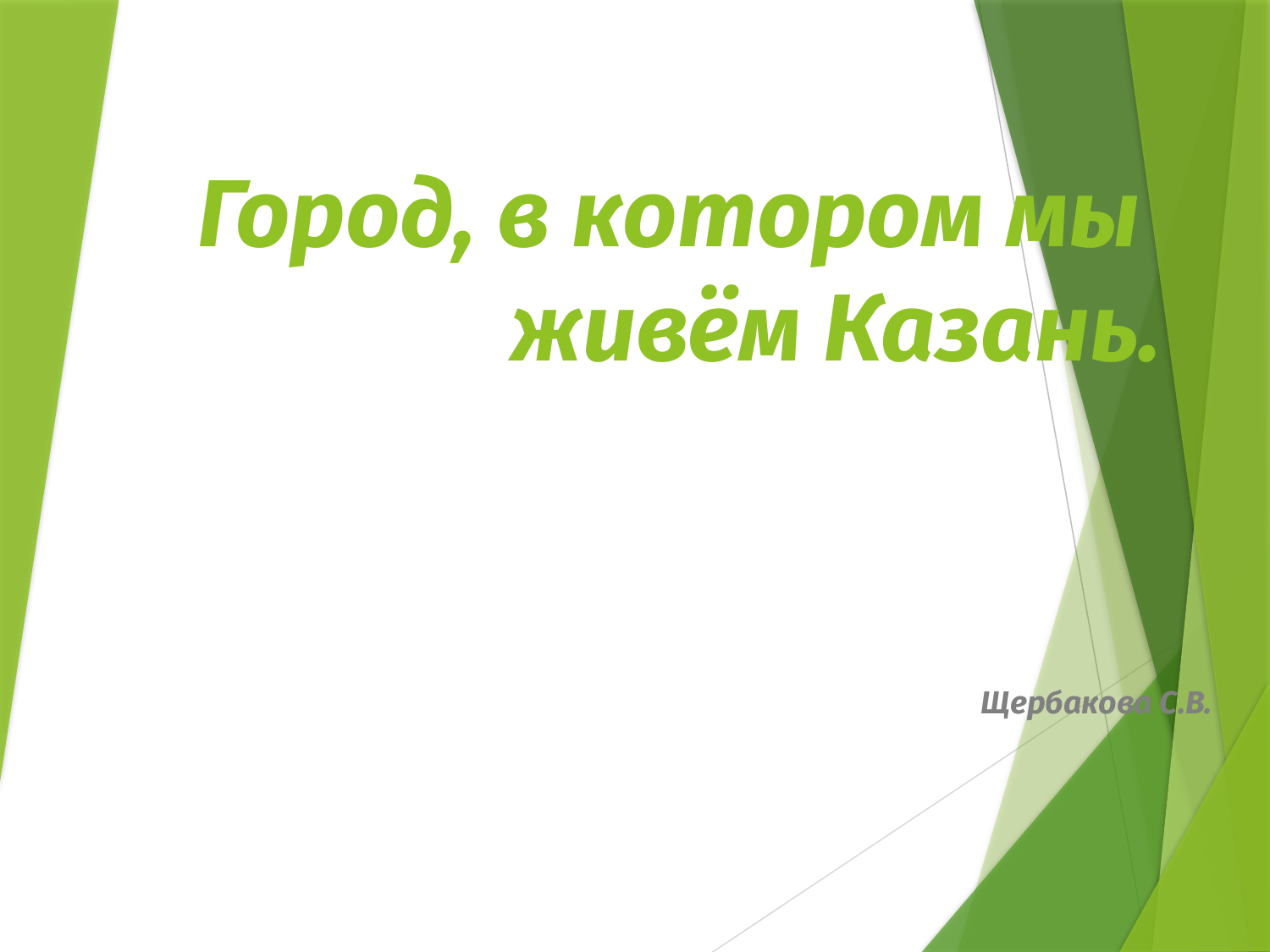

# Город, в котором мы  живём Казань.
Щербакова С.В.